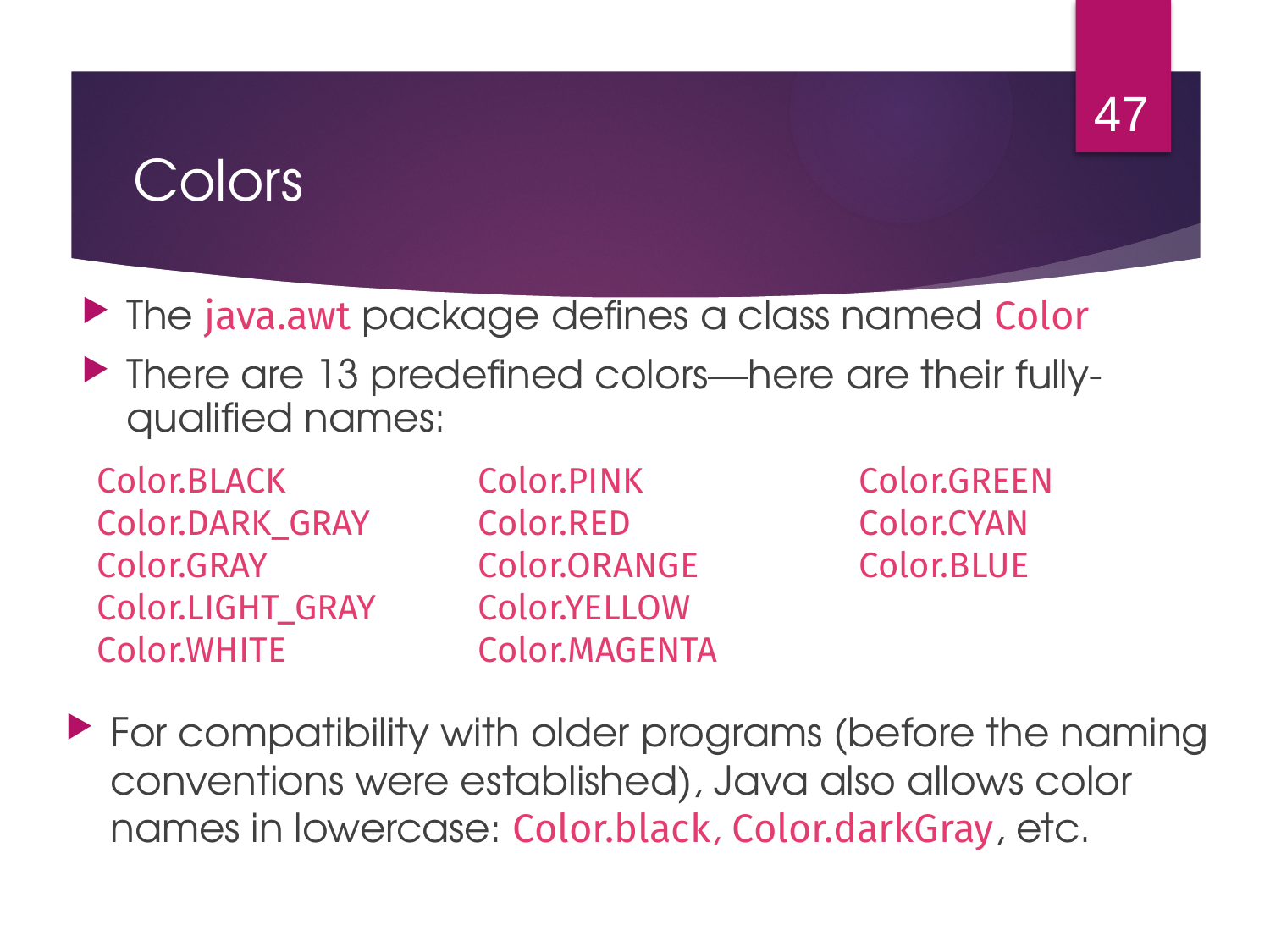

# Colors
The java.awt package defines a class named Color
There are 13 predefined colors—here are their fully-qualified names:
Color.BLACK		Color.PINK 		Color.GREEN
Color.DARK_GRAY	Color.RED		Color.CYAN
Color.GRAY		Color.ORANGE		Color.BLUE
Color.LIGHT_GRAY	Color.YELLOW
Color.WHITE 		Color.MAGENTA
For compatibility with older programs (before the naming conventions were established), Java also allows color names in lowercase: Color.black, Color.darkGray, etc.
47